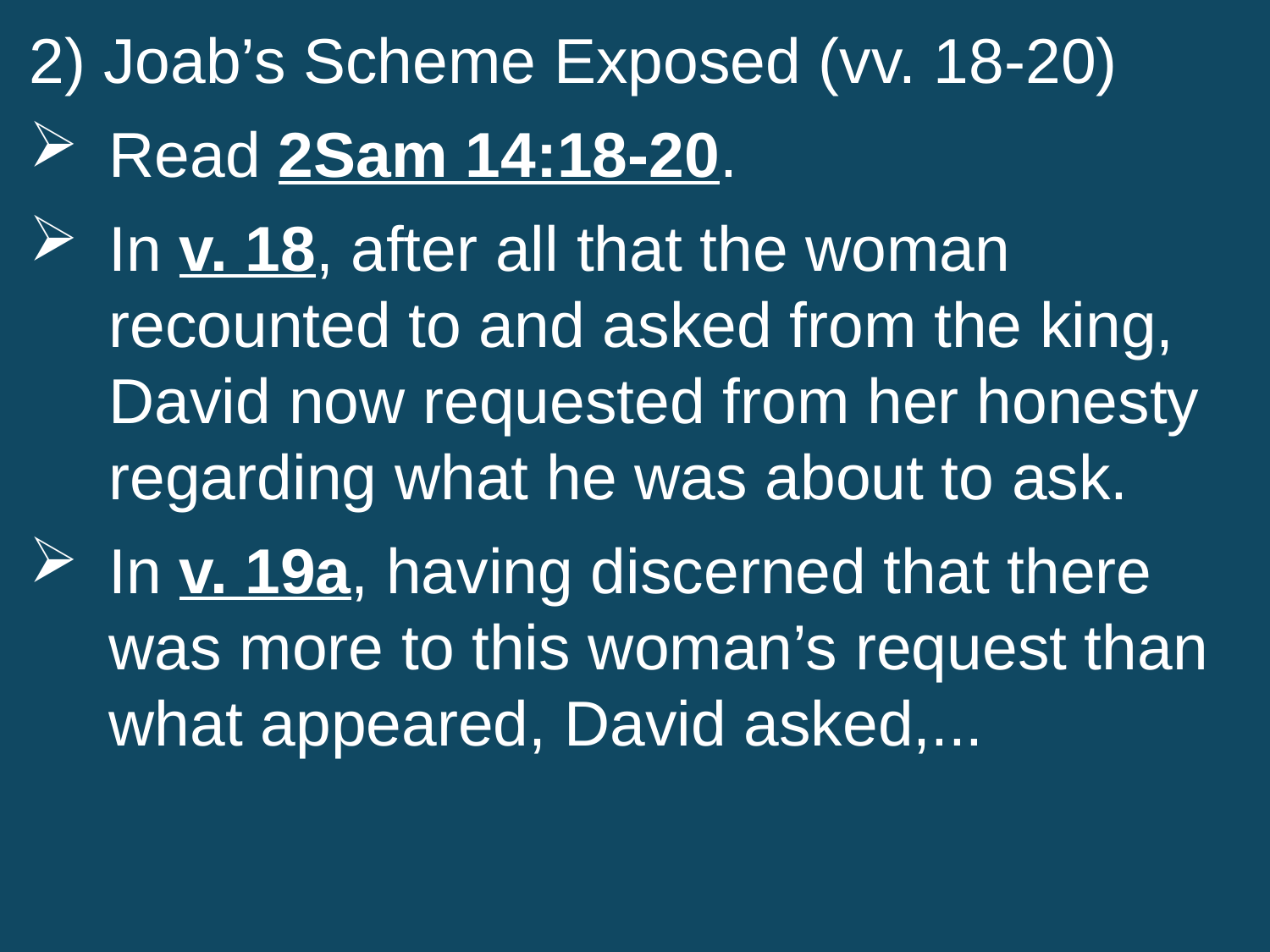

2) Joab’s Scheme Exposed (vv. 18-20)
Read 2Sam 14:18-20.
In v. 18, after all that the woman recounted to and asked from the king, David now requested from her honesty regarding what he was about to ask.
In v. 19a, having discerned that there was more to this woman’s request than what appeared, David asked,...